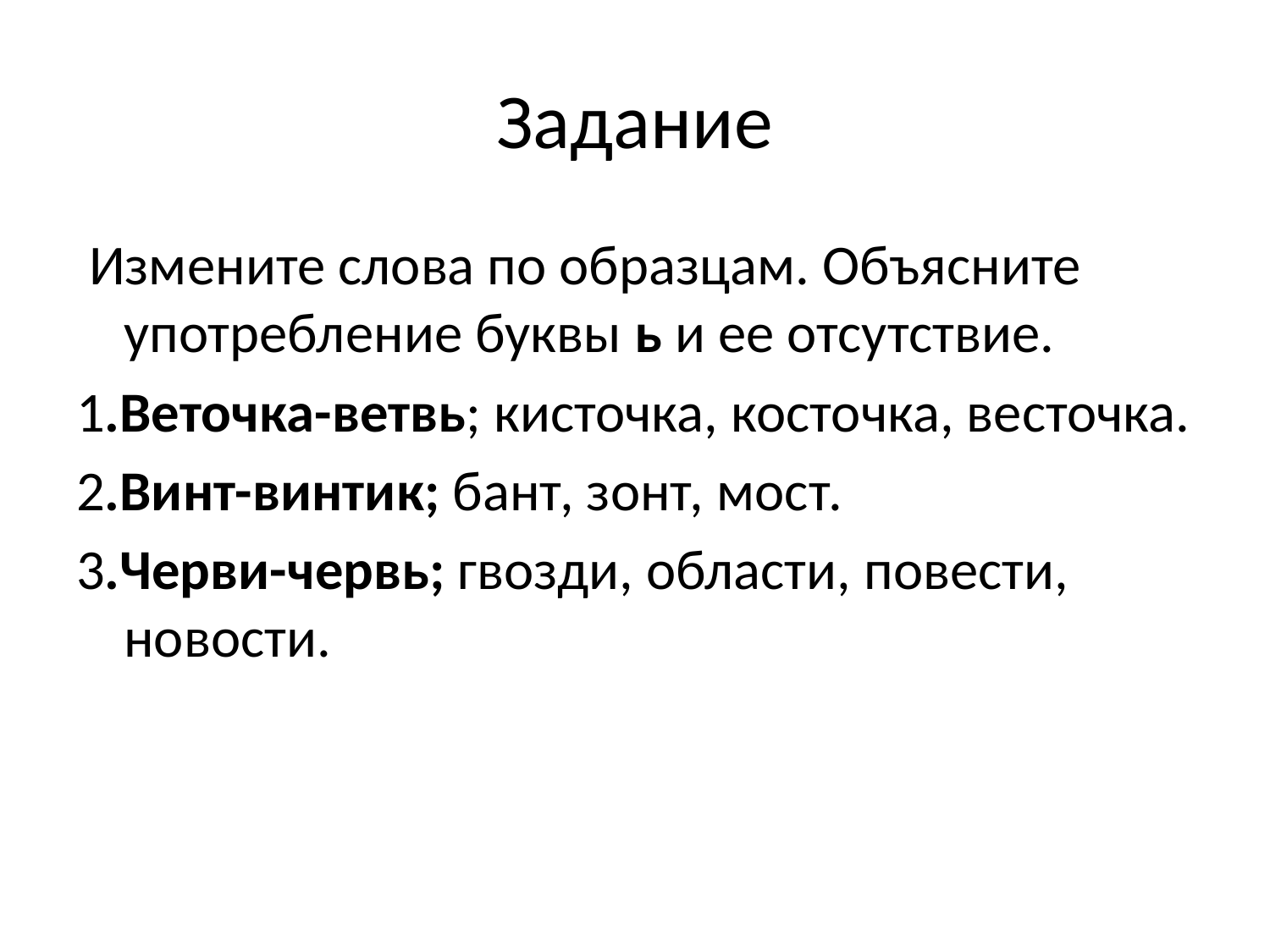

# Задание
 Измените слова по образцам. Объясните употребление буквы ь и ее отсутствие.
1.Веточка-ветвь; кисточка, косточка, весточка.
2.Винт-винтик; бант, зонт, мост.
3.Черви-червь; гвозди, области, повести, новости.